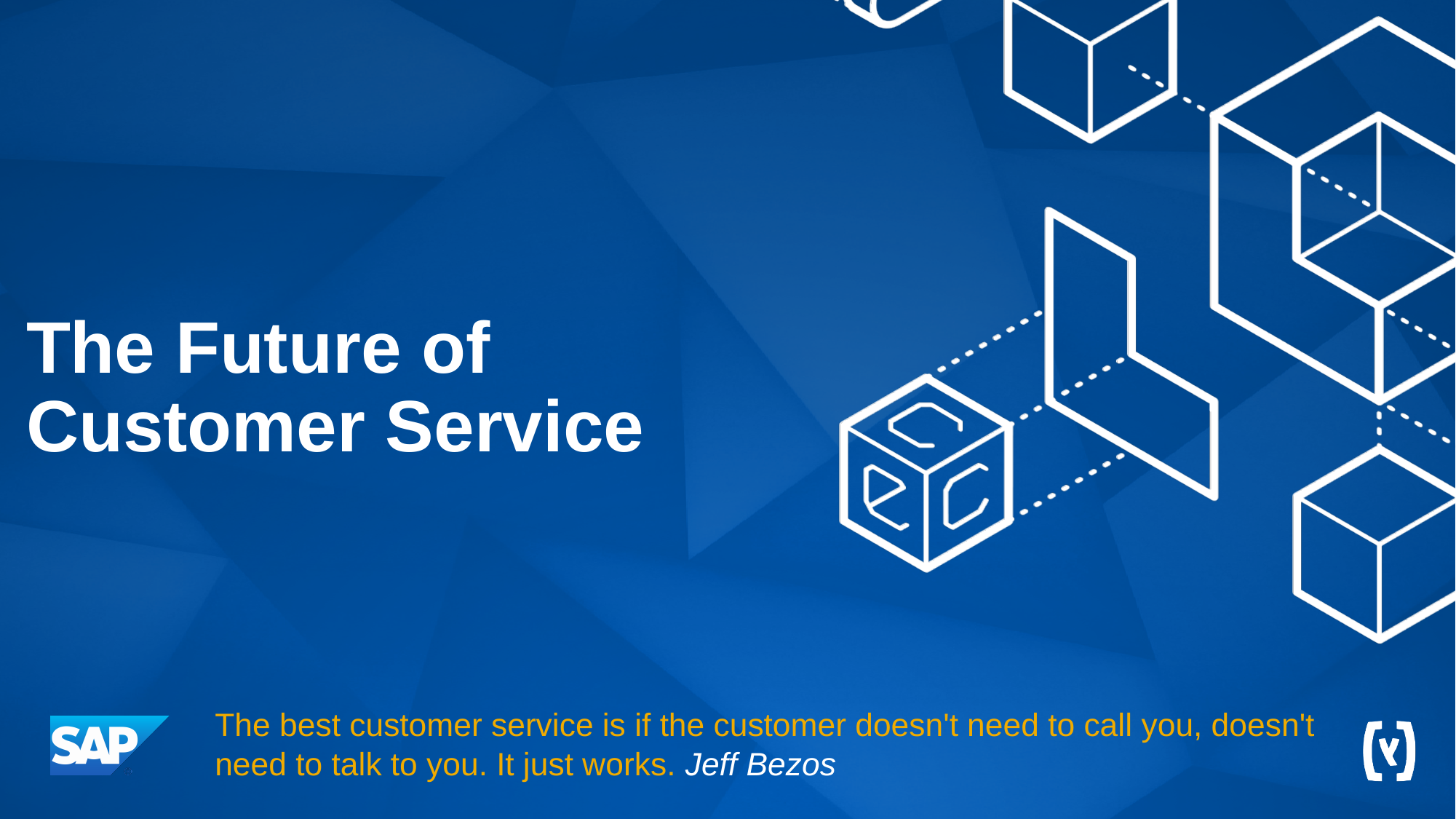

# The Future of Customer Service
The best customer service is if the customer doesn't need to call you, doesn't need to talk to you. It just works. Jeff Bezos